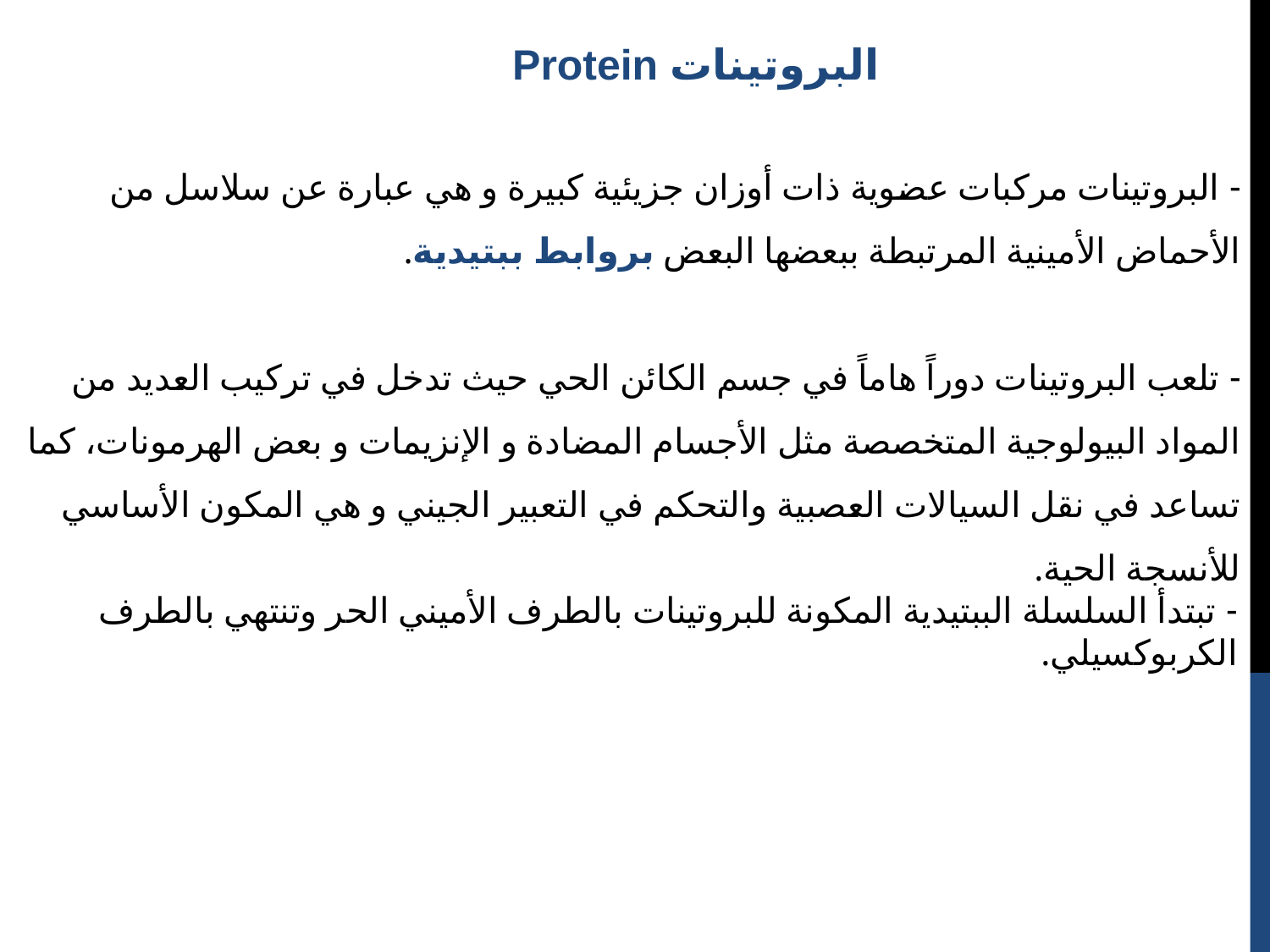

Protein البروتينات
- البروتينات مركبات عضوية ذات أوزان جزيئية كبيرة و هي عبارة عن سلاسل من الأحماض الأمينية المرتبطة ببعضها البعض بروابط ببتيدية.

- تلعب البروتينات دوراً هاماً في جسم الكائن الحي حيث تدخل في تركيب العديد من المواد البيولوجية المتخصصة مثل الأجسام المضادة و الإنزيمات و بعض الهرمونات، كما تساعد في نقل السيالات العصبية والتحكم في التعبير الجيني و هي المكون الأساسي للأنسجة الحية.
- تبتدأ السلسلة الببتيدية المكونة للبروتينات بالطرف الأميني الحر وتنتهي بالطرف الكربوكسيلي.